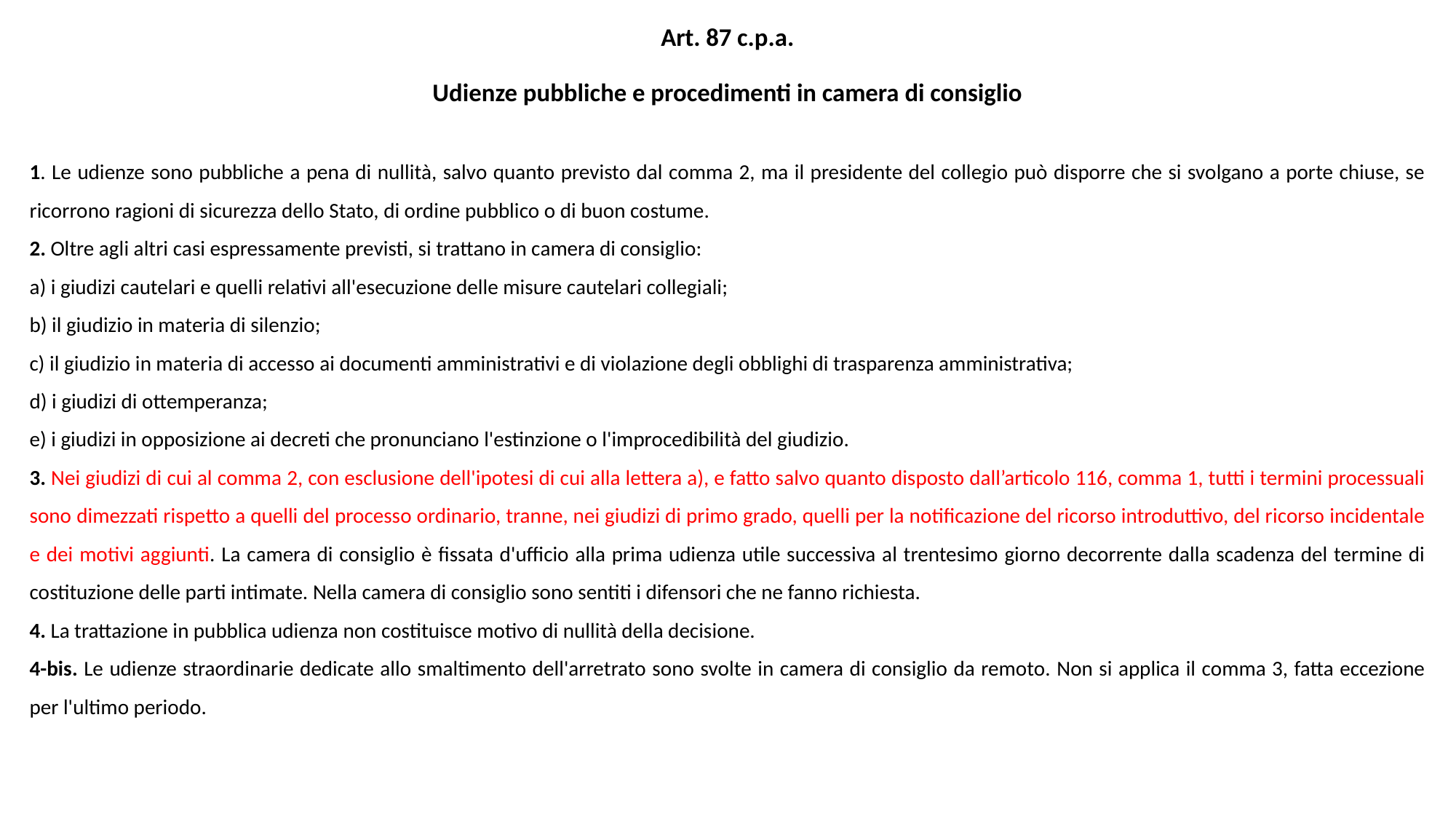

# Art. 87 c.p.a. Udienze pubbliche e procedimenti in camera di consiglio
1. Le udienze sono pubbliche a pena di nullità, salvo quanto previsto dal comma 2, ma il presidente del collegio può disporre che si svolgano a porte chiuse, se ricorrono ragioni di sicurezza dello Stato, di ordine pubblico o di buon costume.
2. Oltre agli altri casi espressamente previsti, si trattano in camera di consiglio:
a) i giudizi cautelari e quelli relativi all'esecuzione delle misure cautelari collegiali;
b) il giudizio in materia di silenzio;
c) il giudizio in materia di accesso ai documenti amministrativi e di violazione degli obblighi di trasparenza amministrativa;
d) i giudizi di ottemperanza;
e) i giudizi in opposizione ai decreti che pronunciano l'estinzione o l'improcedibilità del giudizio.
3. Nei giudizi di cui al comma 2, con esclusione dell'ipotesi di cui alla lettera a), e fatto salvo quanto disposto dall’articolo 116, comma 1, tutti i termini processuali sono dimezzati rispetto a quelli del processo ordinario, tranne, nei giudizi di primo grado, quelli per la notificazione del ricorso introduttivo, del ricorso incidentale e dei motivi aggiunti. La camera di consiglio è fissata d'ufficio alla prima udienza utile successiva al trentesimo giorno decorrente dalla scadenza del termine di costituzione delle parti intimate. Nella camera di consiglio sono sentiti i difensori che ne fanno richiesta.
4. La trattazione in pubblica udienza non costituisce motivo di nullità della decisione.
4-bis. Le udienze straordinarie dedicate allo smaltimento dell'arretrato sono svolte in camera di consiglio da remoto. Non si applica il comma 3, fatta eccezione per l'ultimo periodo.